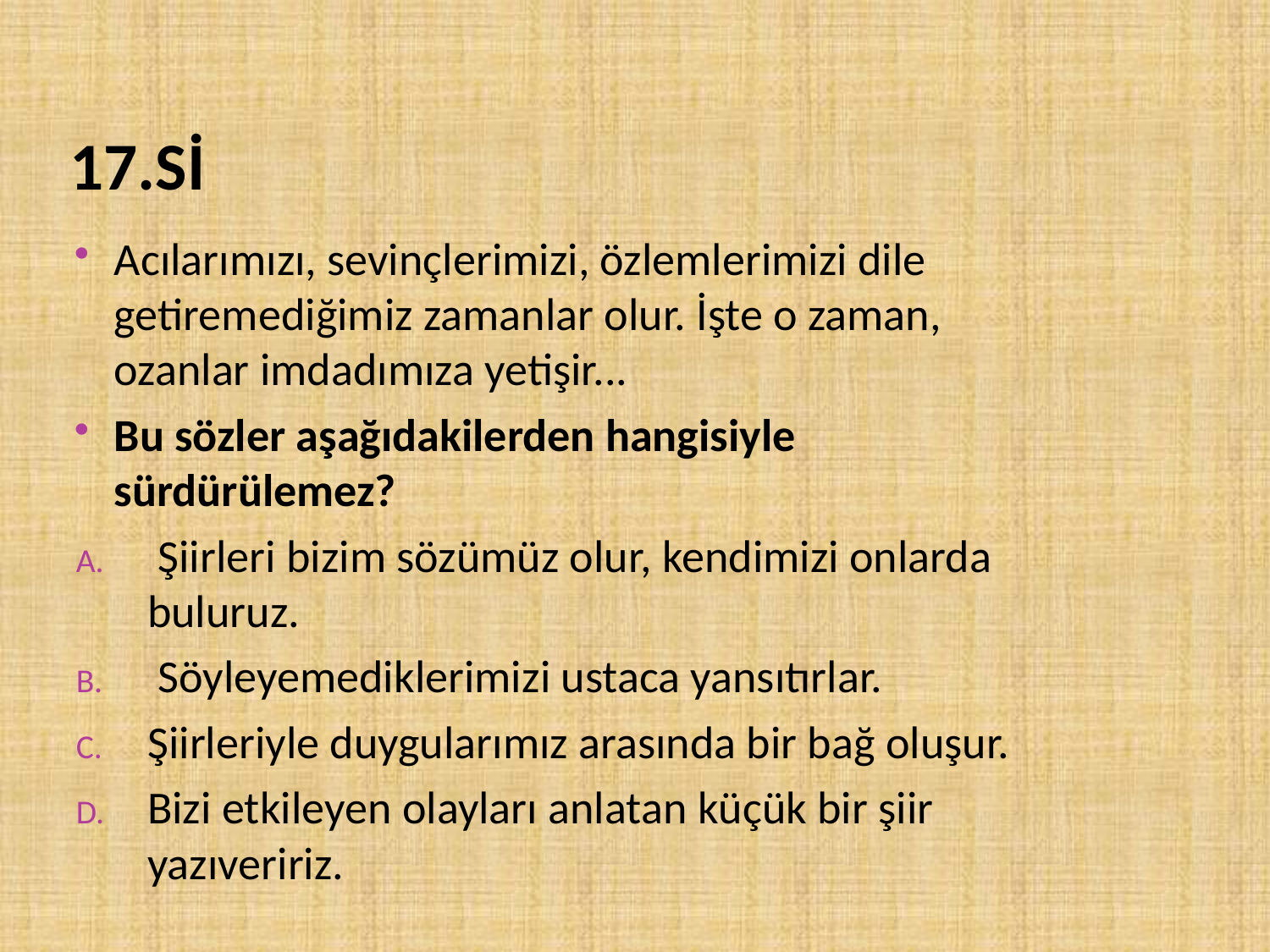

# 17.Sİ
Acılarımızı, sevinçlerimizi, özlemlerimizi dile getiremediğimiz zamanlar olur. İşte o zaman, ozanlar imdadımıza yetişir...
Bu sözler aşağıdakilerden hangisiyle sürdürülemez?
 Şiirleri bizim sözümüz olur, kendimizi onlarda buluruz.
 Söyleyemediklerimizi ustaca yansıtırlar.
Şiirleriyle duygularımız arasında bir bağ oluşur.
Bizi etkileyen olayları anlatan küçük bir şiir yazıveririz.